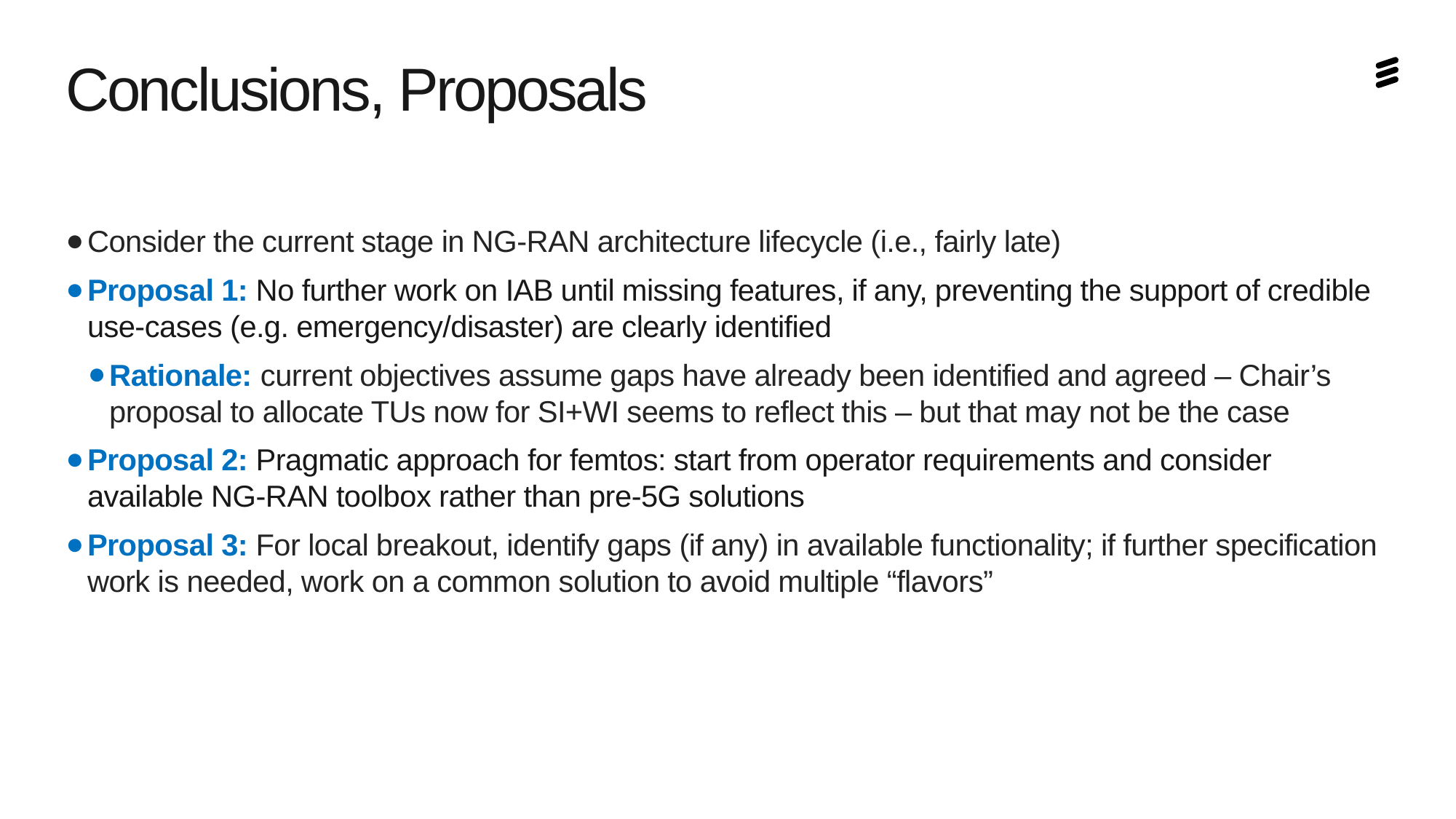

# Conclusions, Proposals
Consider the current stage in NG-RAN architecture lifecycle (i.e., fairly late)
Proposal 1: No further work on IAB until missing features, if any, preventing the support of credible use-cases (e.g. emergency/disaster) are clearly identified
Rationale: current objectives assume gaps have already been identified and agreed – Chair’s proposal to allocate TUs now for SI+WI seems to reflect this – but that may not be the case
Proposal 2: Pragmatic approach for femtos: start from operator requirements and consider available NG-RAN toolbox rather than pre-5G solutions
Proposal 3: For local breakout, identify gaps (if any) in available functionality; if further specification work is needed, work on a common solution to avoid multiple “flavors”